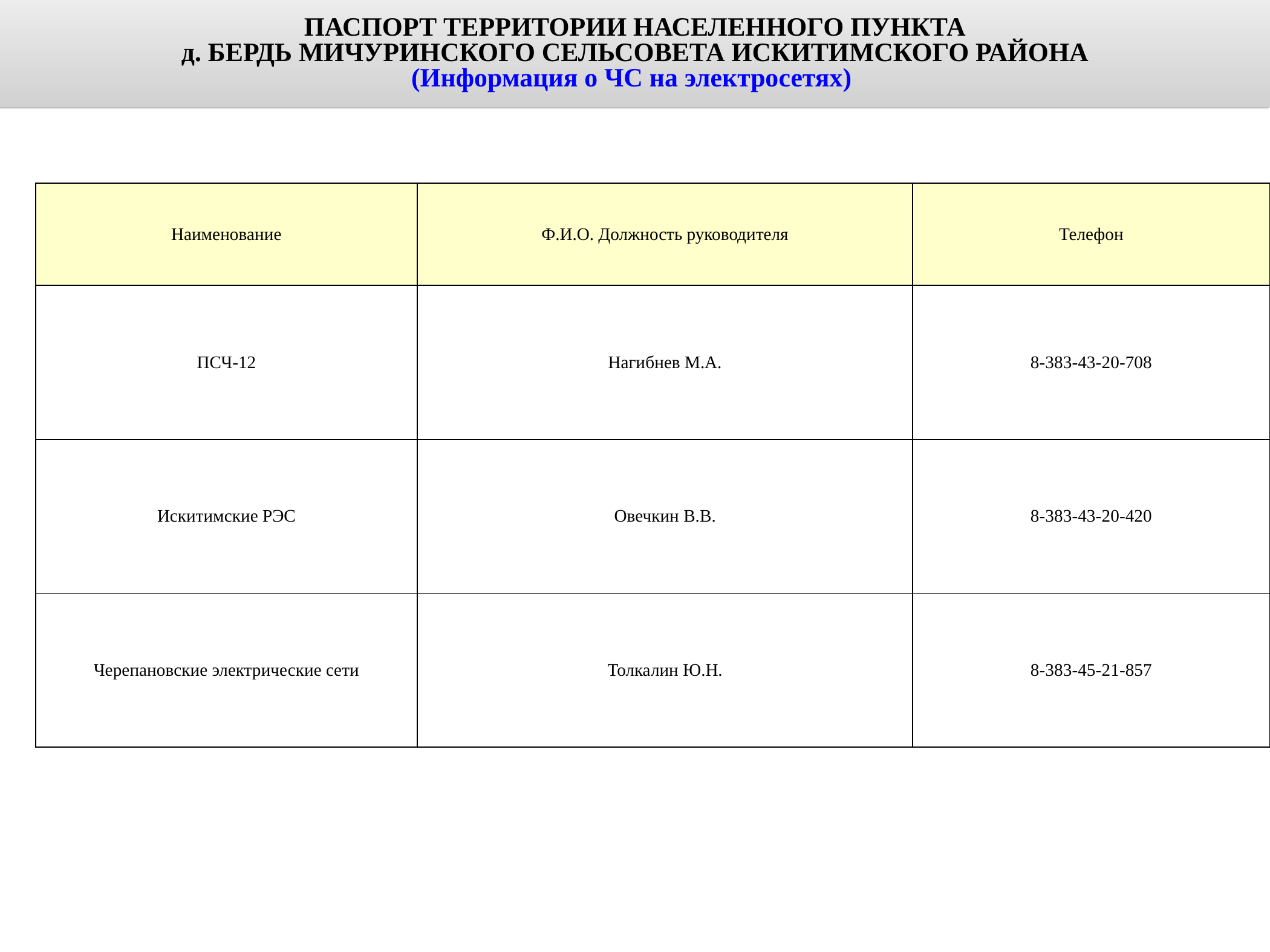

ПАСПОРТ ТЕРРИТОРИИ НАСЕЛЕННОГО ПУНКТА
д. БЕРДЬ МИЧУРИНСКОГО СЕЛЬСОВЕТА ИСКИТИМСКОГО РАЙОНА
(Информация о ЧС на электросетях)
Таблица вызовов и статистика по годам
| Наименование | Ф.И.О. Должность руководителя | Телефон |
| --- | --- | --- |
| ПСЧ-12 | Нагибнев М.А. | 8-383-43-20-708 |
| Искитимские РЭС | Овечкин В.В. | 8-383-43-20-420 |
| Черепановские электрические сети | Толкалин Ю.Н. | 8-383-45-21-857 |